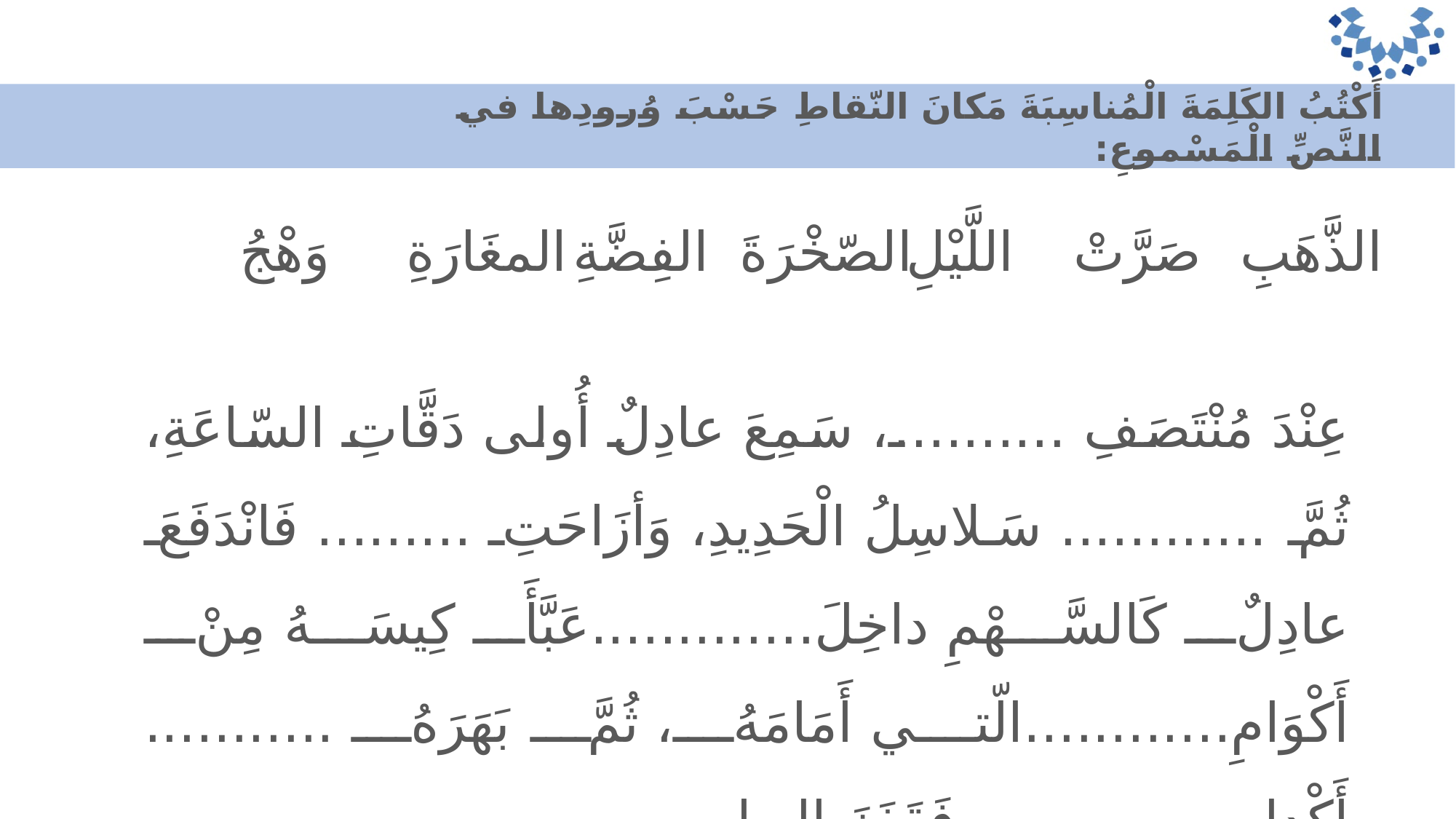

أَكْتُبُ الكَلِمَةَ الْمُناسِبَةَ مَكانَ النّقاطِ حَسْبَ وُرودِها في النَّصِّ الْمَسْموعِ:

وَهْجُ
المغَارَةِ
الفِضَّةِ
الصّخْرَةَ
اللَّيْلِ
صَرَّتْ
الذَّهَبِ
عِنْدَ مُنْتَصَفِ ..........، سَمِعَ عادِلٌ أُولى دَقَّاتِ السّاعَةِ، ثُمَّ ............ سَلاسِلُ الْحَدِيدِ، وَأزَاحَتِ ......... فَانْدَفَعَ عادِلٌ كَالسَّهْمِ داخِلَ.............عَبَّأَ كِيسَهُ مِنْ أَكْوَامِ............الّتي أَمَامَهُ، ثُمَّ بَهَرَهُ ........... أَكْداسِ ...........، فَقَفَزَ إليها.